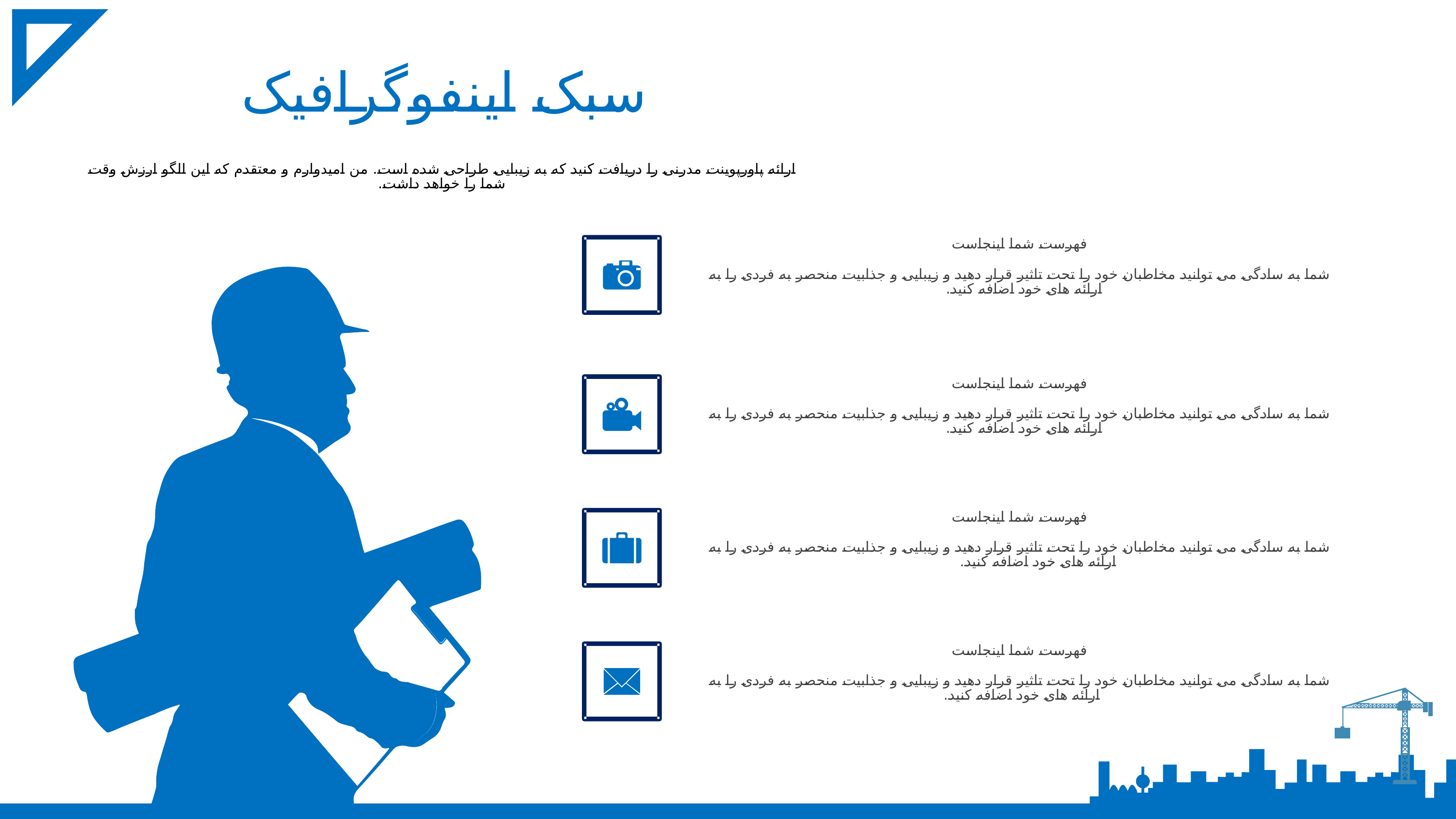

سبک اینفوگرافیک
ارائه پاورپوینت مدرنی را دریافت کنید که به زیبایی طراحی شده است. من امیدوارم و معتقدم که این الگو ارزش وقت شما را خواهد داشت.
فهرست شما اینجاست

شما به سادگی می توانید مخاطبان خود را تحت تاثیر قرار دهید و زیبایی و جذابیت منحصر به فردی را به ارائه های خود اضافه کنید.
فهرست شما اینجاست

شما به سادگی می توانید مخاطبان خود را تحت تاثیر قرار دهید و زیبایی و جذابیت منحصر به فردی را به ارائه های خود اضافه کنید.
فهرست شما اینجاست

شما به سادگی می توانید مخاطبان خود را تحت تاثیر قرار دهید و زیبایی و جذابیت منحصر به فردی را به ارائه های خود اضافه کنید.

فهرست شما اینجاست

شما به سادگی می توانید مخاطبان خود را تحت تاثیر قرار دهید و زیبایی و جذابیت منحصر به فردی را به ارائه های خود اضافه کنید.